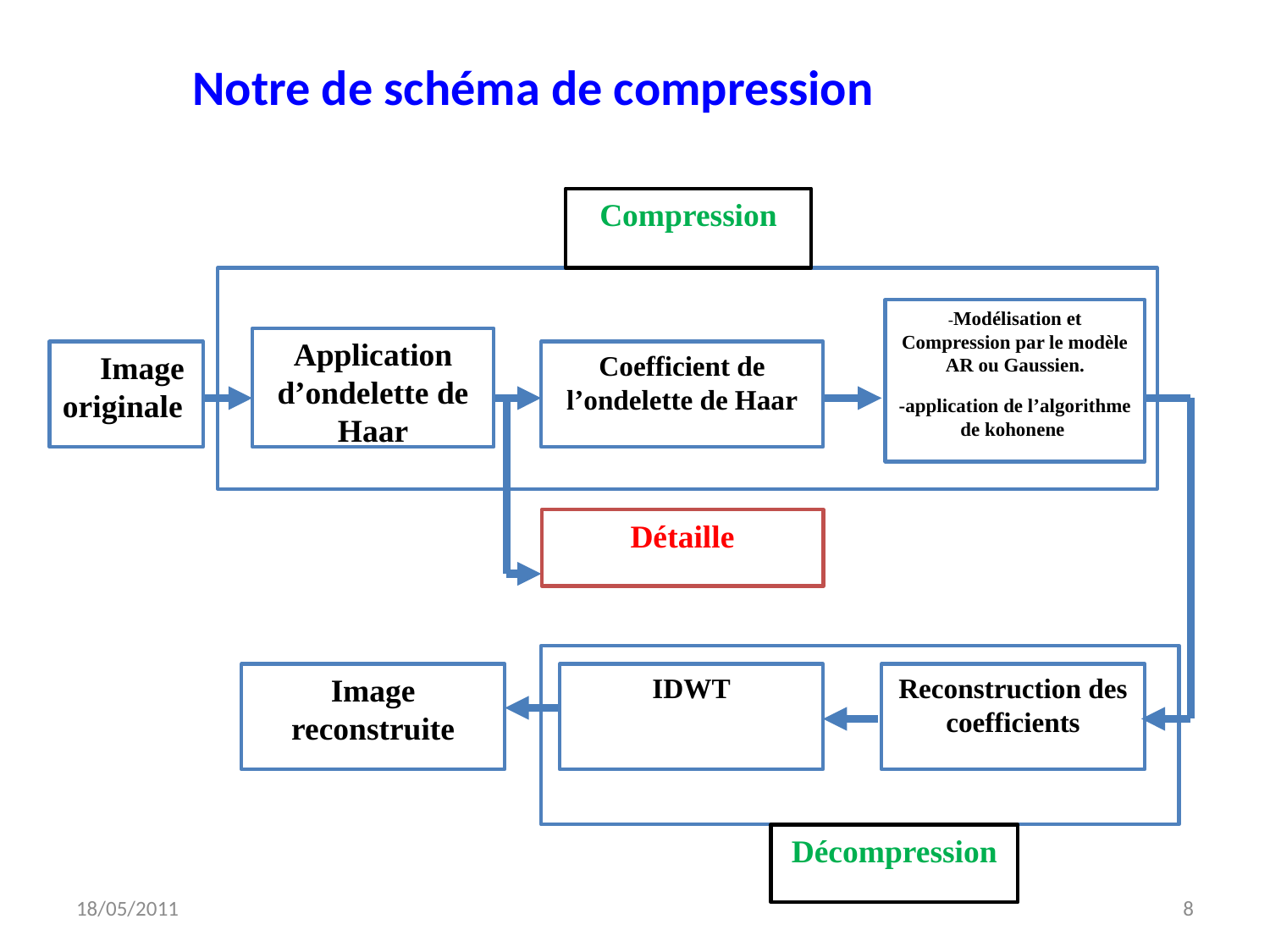

Notre de schéma de compression
Compression

-Modélisation et Compression par le modèle AR ou Gaussien.
-application de l’algorithme de kohonene
Application d’ondelette de Haar
    Image originale
Coefficient de l’ondelette de Haar
Détaille

Image reconstruite
IDWT
Reconstruction des coefficients
Décompression
18/05/2011
8